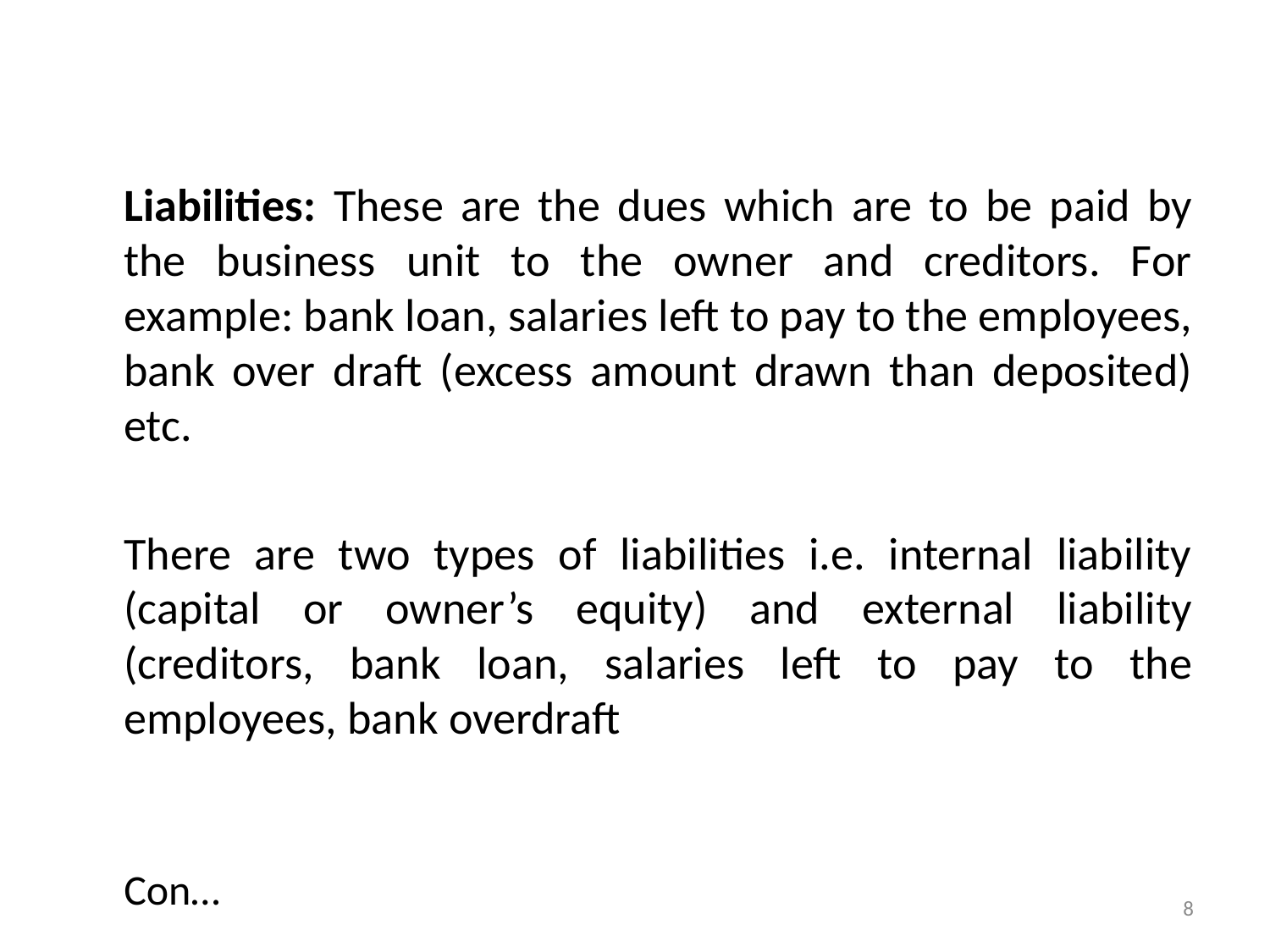

Liabilities: These are the dues which are to be paid by the business unit to the owner and creditors. For example: bank loan, salaries left to pay to the employees, bank over draft (excess amount drawn than deposited) etc.

	There are two types of liabilities i.e. internal liability (capital or owner’s equity) and external liability (creditors, bank loan, salaries left to pay to the employees, bank overdraft
																           Con…

8